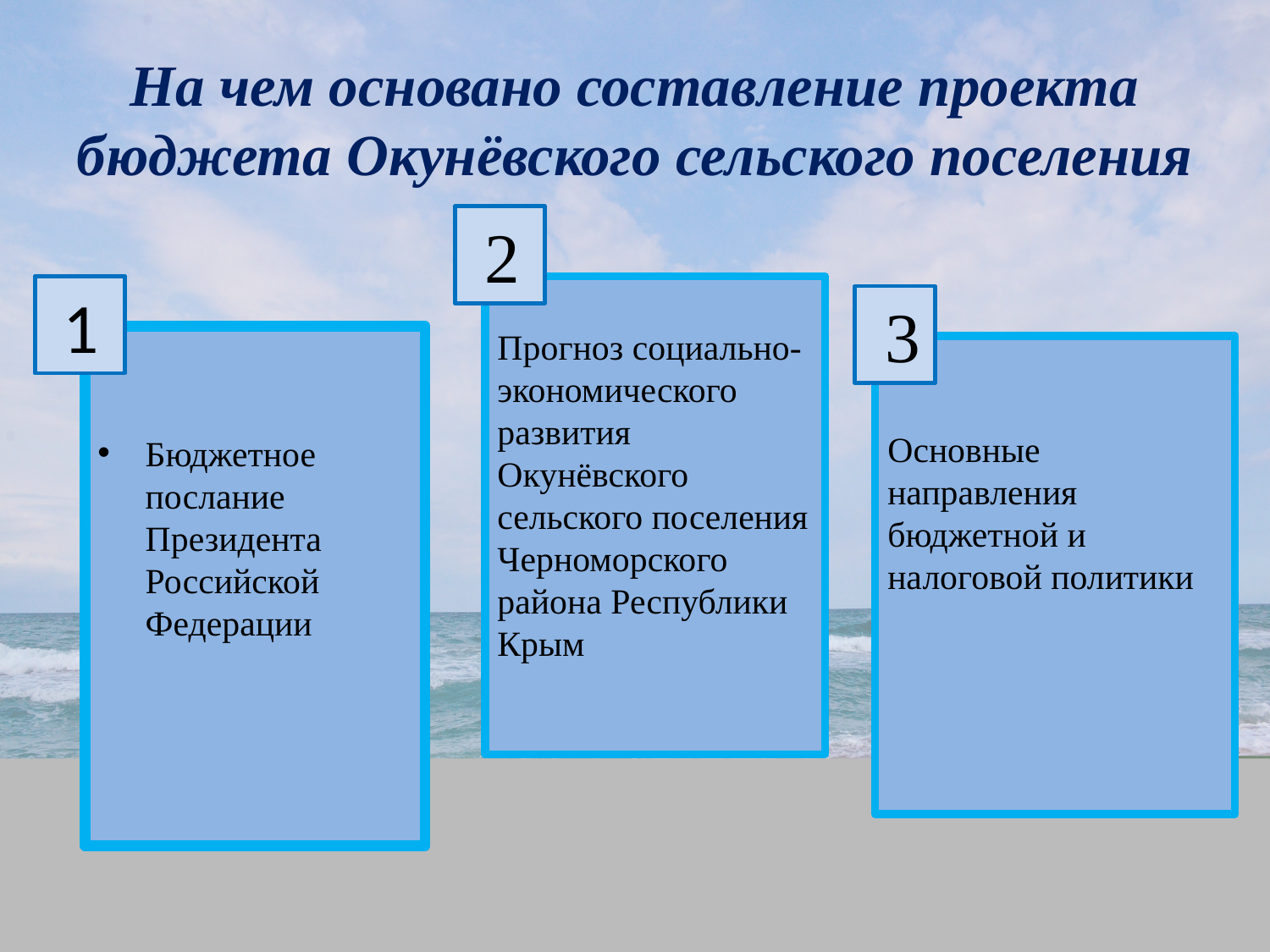

# На чем основано составление проекта бюджета Окунёвского сельского поселения
 2
 1

Прогноз социально-экономического развития Окунёвского сельского поселения Черноморского района Республики Крым

 3

Бюджетное послание Президента Российской Федерации

Основные направления бюджетной и налоговой политики